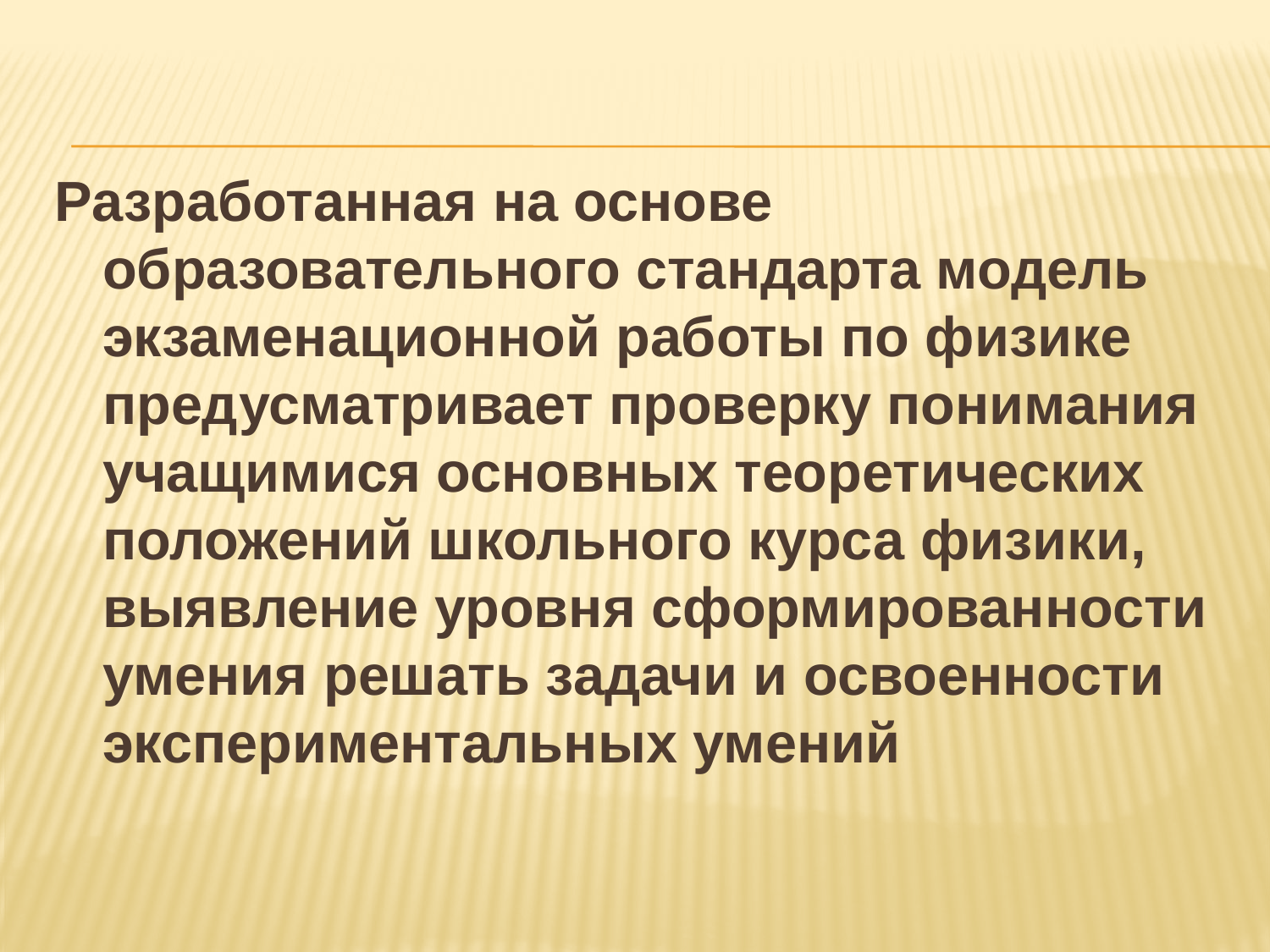

Разработанная на основе образовательного стандарта модель экзаменационной работы по физике предусматривает проверку понимания учащимися основных теоретических положений школьного курса физики, выявление уровня сформированности умения решать задачи и освоенности  экспериментальных умений